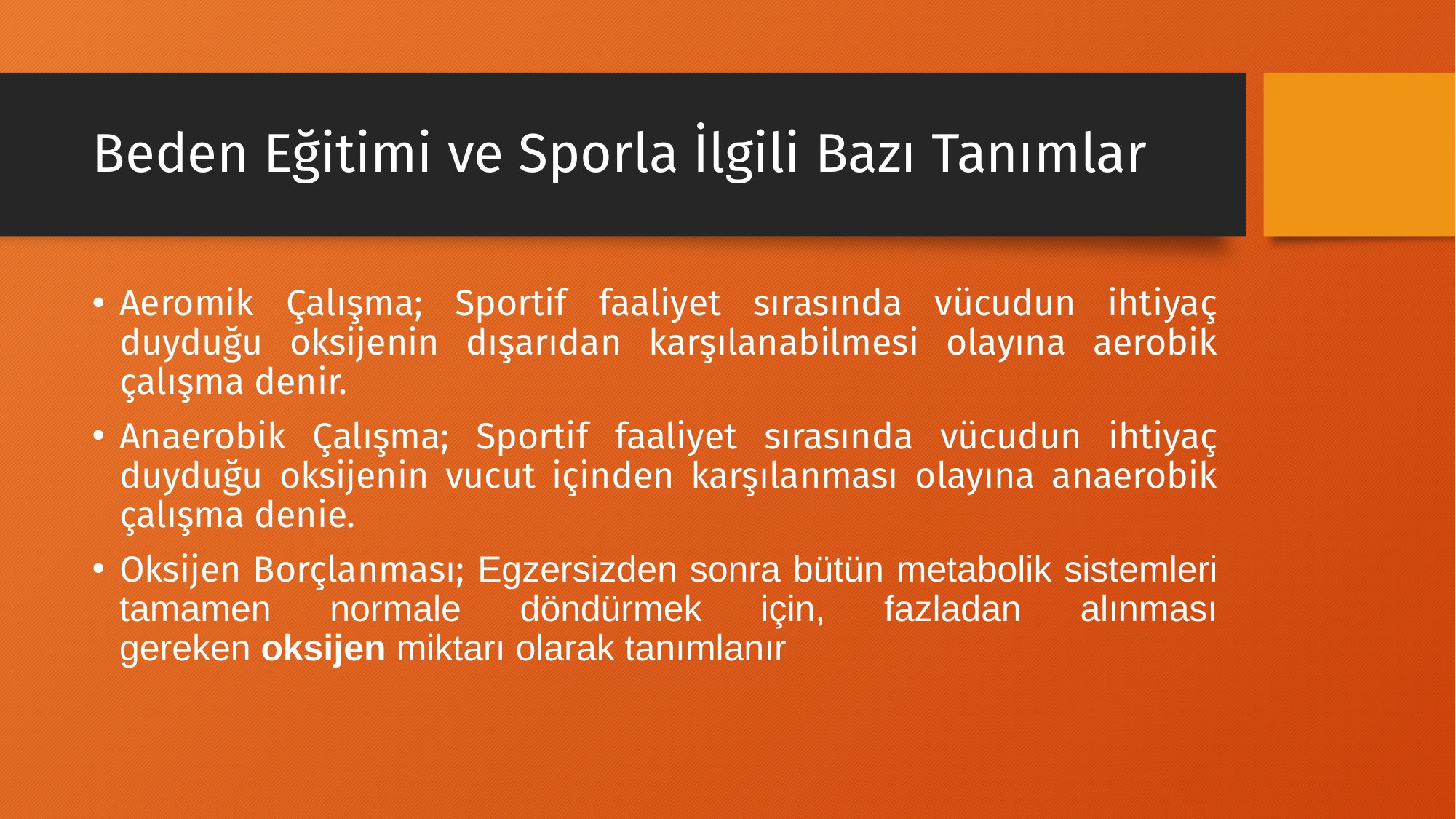

# Beden Eğitimi ve Sporla İlgili Bazı Tanımlar
Aeromik Çalışma; Sportif faaliyet sırasında vücudun ihtiyaç duyduğu oksijenin dışarıdan karşılanabilmesi olayına aerobik çalışma denir.
Anaerobik Çalışma; Sportif faaliyet sırasında vücudun ihtiyaç duyduğu oksijenin vucut içinden karşılanması olayına anaerobik çalışma denie.
Oksijen Borçlanması; Egzersizden sonra bütün metabolik sistemleri tamamen normale döndürmek için, fazladan alınması gereken oksijen miktarı olarak tanımlanır